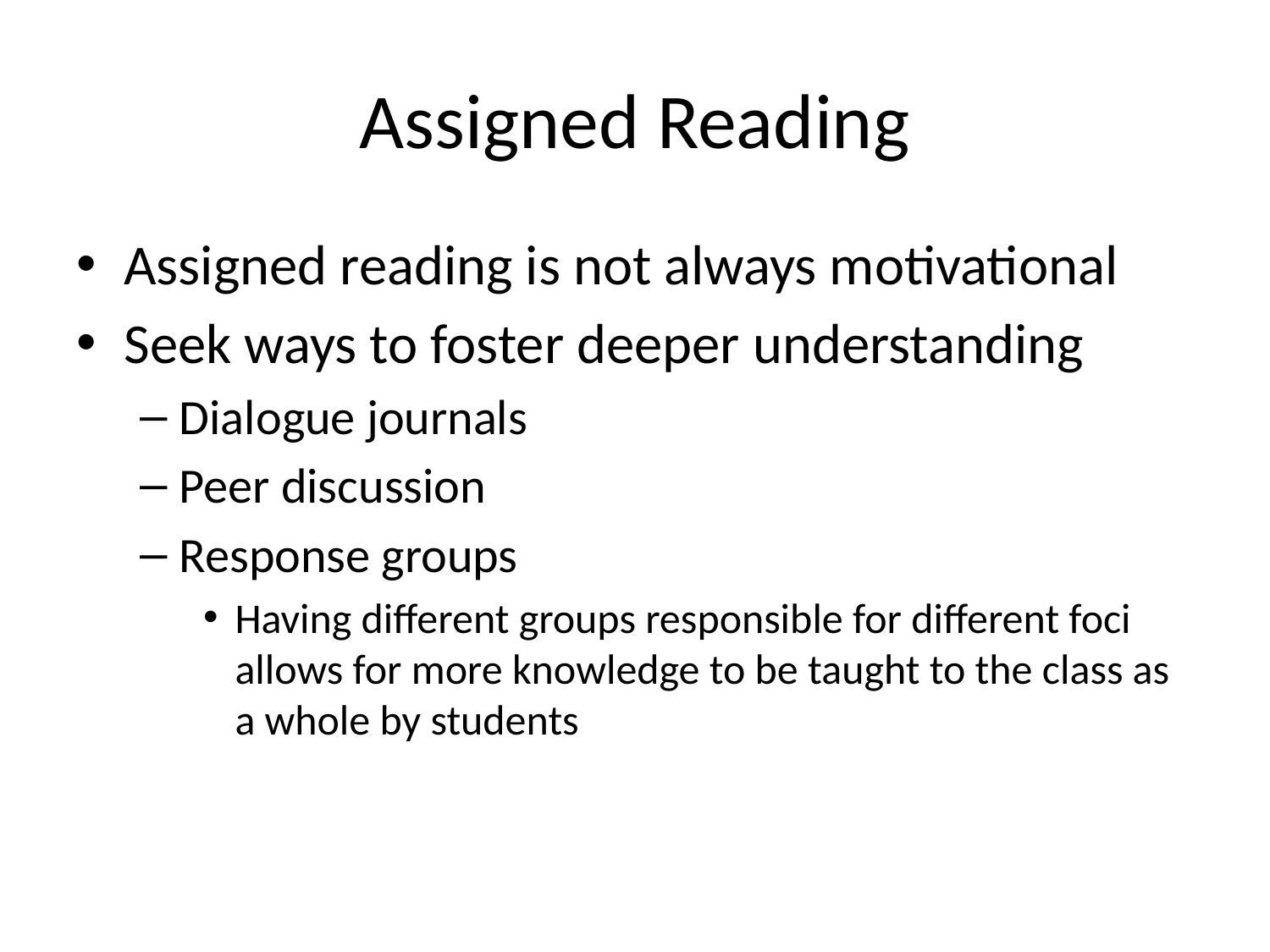

# Assigned Reading
Assigned reading is not always motivational
Seek ways to foster deeper understanding
Dialogue journals
Peer discussion
Response groups
Having different groups responsible for different foci allows for more knowledge to be taught to the class as a whole by students